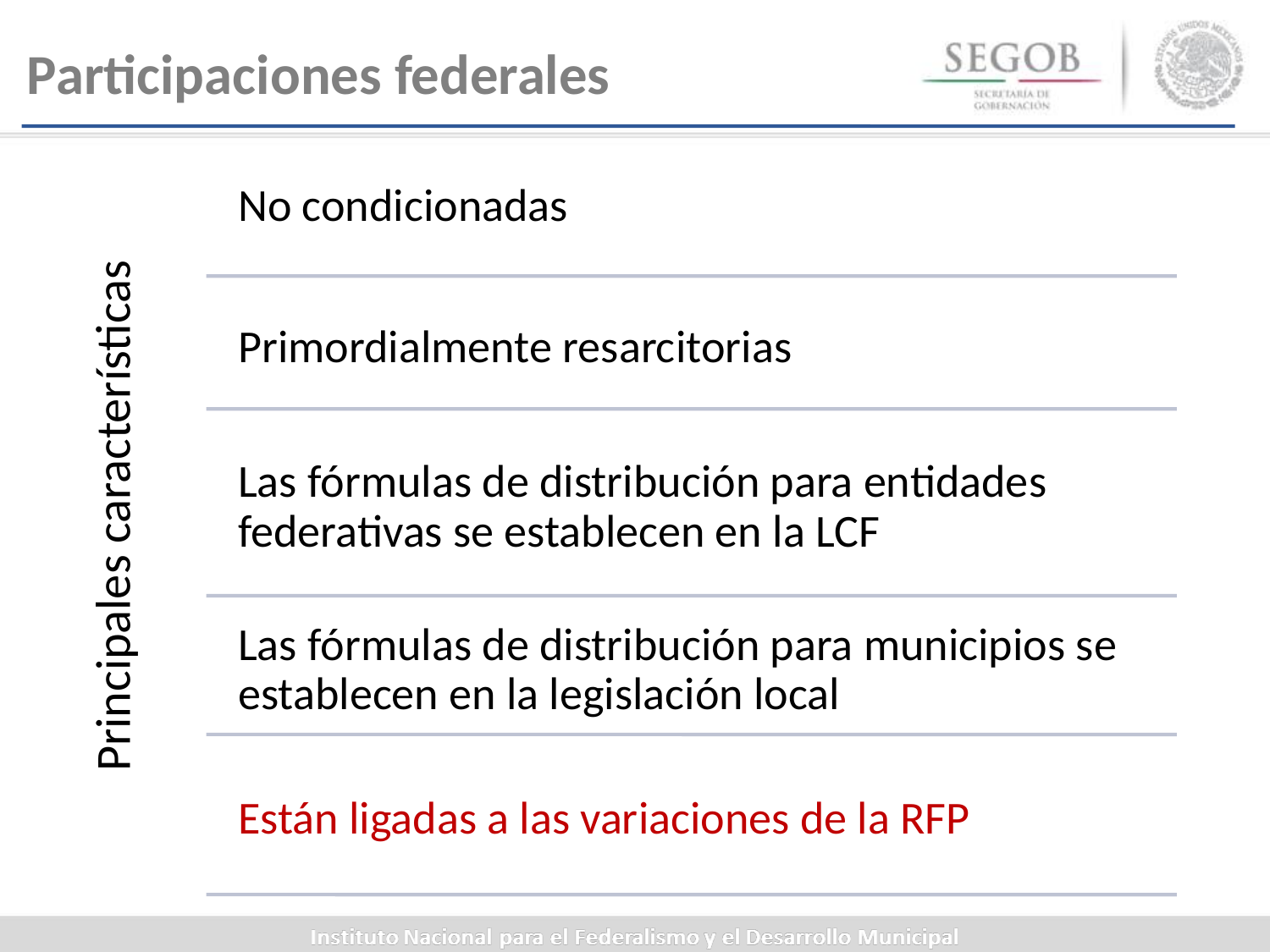

Participaciones federales
Principales características
No condicionadas
Primordialmente resarcitorias
Las fórmulas de distribución para entidades federativas se establecen en la LCF
Las fórmulas de distribución para municipios se  establecen en la legislación local
Están ligadas a las variaciones de la RFP